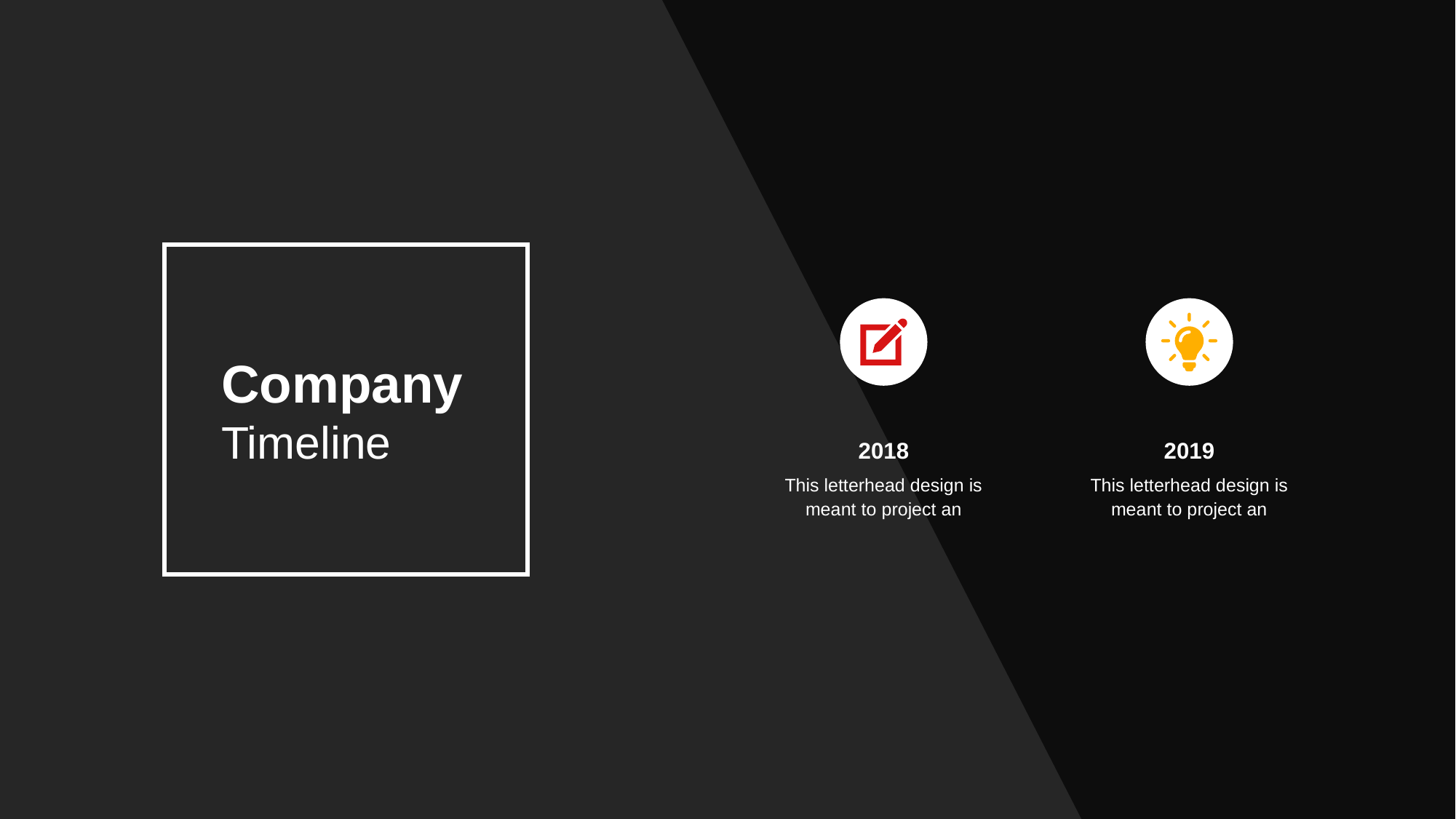

Company
Timeline

2018
This letterhead design is meant to project an

2019
This letterhead design is meant to project an